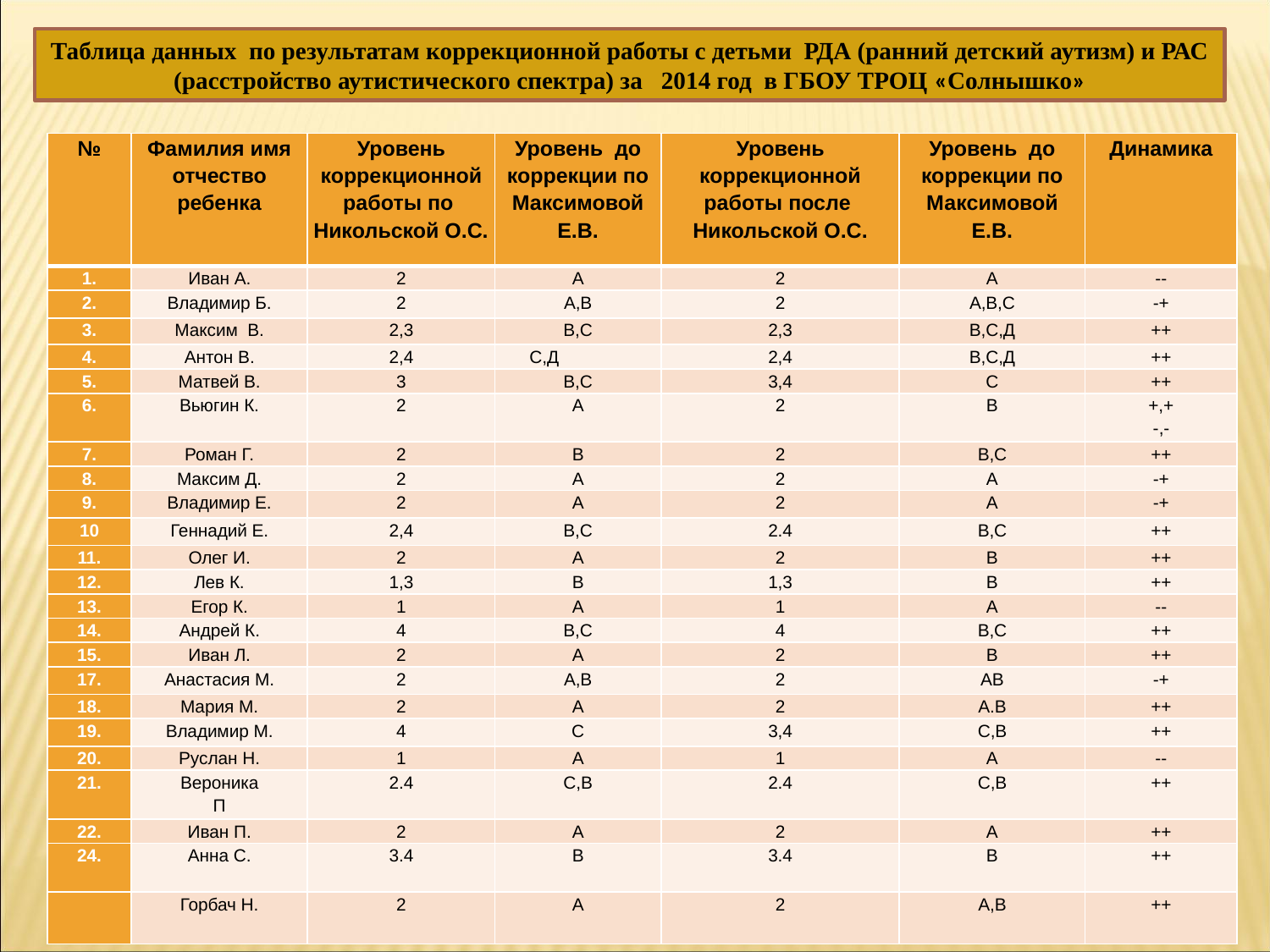

Таблица данных  по результатам коррекционной работы с детьми  РДА (ранний детский аутизм) и РАС (расстройство аутистического спектра) за   2014 год  в ГБОУ ТРОЦ «Солнышко»
| № | Фамилия имя отчество ребенка | Уровень коррекционной работы по Никольской О.С. | Уровень до коррекции по Максимовой Е.В. | Уровень коррекционной работы после Никольской О.С. | Уровень до коррекции по Максимовой Е.В. | Динамика |
| --- | --- | --- | --- | --- | --- | --- |
| 1. | Иван А. | 2 | А | 2 | А | -- |
| 2. | Владимир Б. | 2 | А,В | 2 | А,В,С | -+ |
| 3. | Максим В. | 2,3 | В,С | 2,3 | В,С,Д | ++ |
| 4. | Антон В. | 2,4 | С,Д | 2,4 | В,С,Д | ++ |
| 5. | Матвей В. | 3 | В,С | 3,4 | С | ++ |
| 6. | Вьюгин К. | 2 | А | 2 | В | +,+ -,- |
| 7. | Роман Г. | 2 | В | 2 | В,С | ++ |
| 8. | Максим Д. | 2 | А | 2 | А | -+ |
| 9. | Владимир Е. | 2 | А | 2 | А | -+ |
| 10 | Геннадий Е. | 2,4 | В,С | 2.4 | В,С | ++ |
| 11. | Олег И. | 2 | А | 2 | В | ++ |
| 12. | Лев К. | 1,3 | В | 1,3 | В | ++ |
| 13. | Егор К. | 1 | А | 1 | А | -- |
| 14. | Андрей К. | 4 | В,С | 4 | В,С | ++ |
| 15. | Иван Л. | 2 | А | 2 | В | ++ |
| 17. | Анастасия М. | 2 | А,В | 2 | АВ | -+ |
| 18. | Мария М. | 2 | А | 2 | А.В | ++ |
| 19. | Владимир М. | 4 | С | 3,4 | С,В | ++ |
| 20. | Руслан Н. | 1 | А | 1 | А | -- |
| 21. | Вероника П | 2.4 | С,В | 2.4 | С,В | ++ |
| 22. | Иван П. | 2 | А | 2 | А | ++ |
| 24. | Анна С. | 3.4 | В | 3.4 | В | ++ |
|  | Горбач Н. | 2 | А | 2 | А,В | ++ |